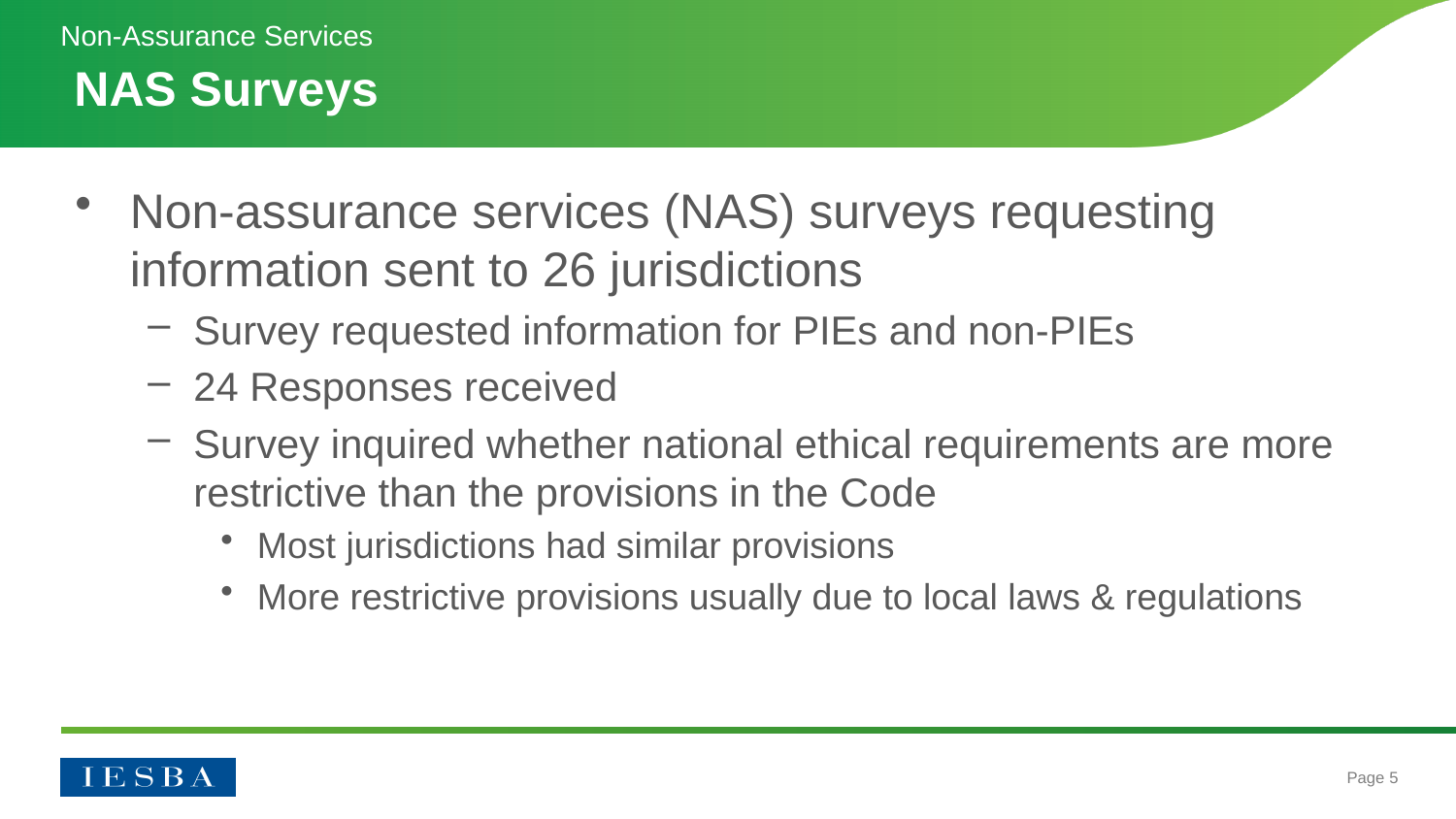

Non-Assurance Services

# NAS Surveys
Non-assurance services (NAS) surveys requesting information sent to 26 jurisdictions
Survey requested information for PIEs and non-PIEs
24 Responses received
Survey inquired whether national ethical requirements are more restrictive than the provisions in the Code
Most jurisdictions had similar provisions
More restrictive provisions usually due to local laws & regulations